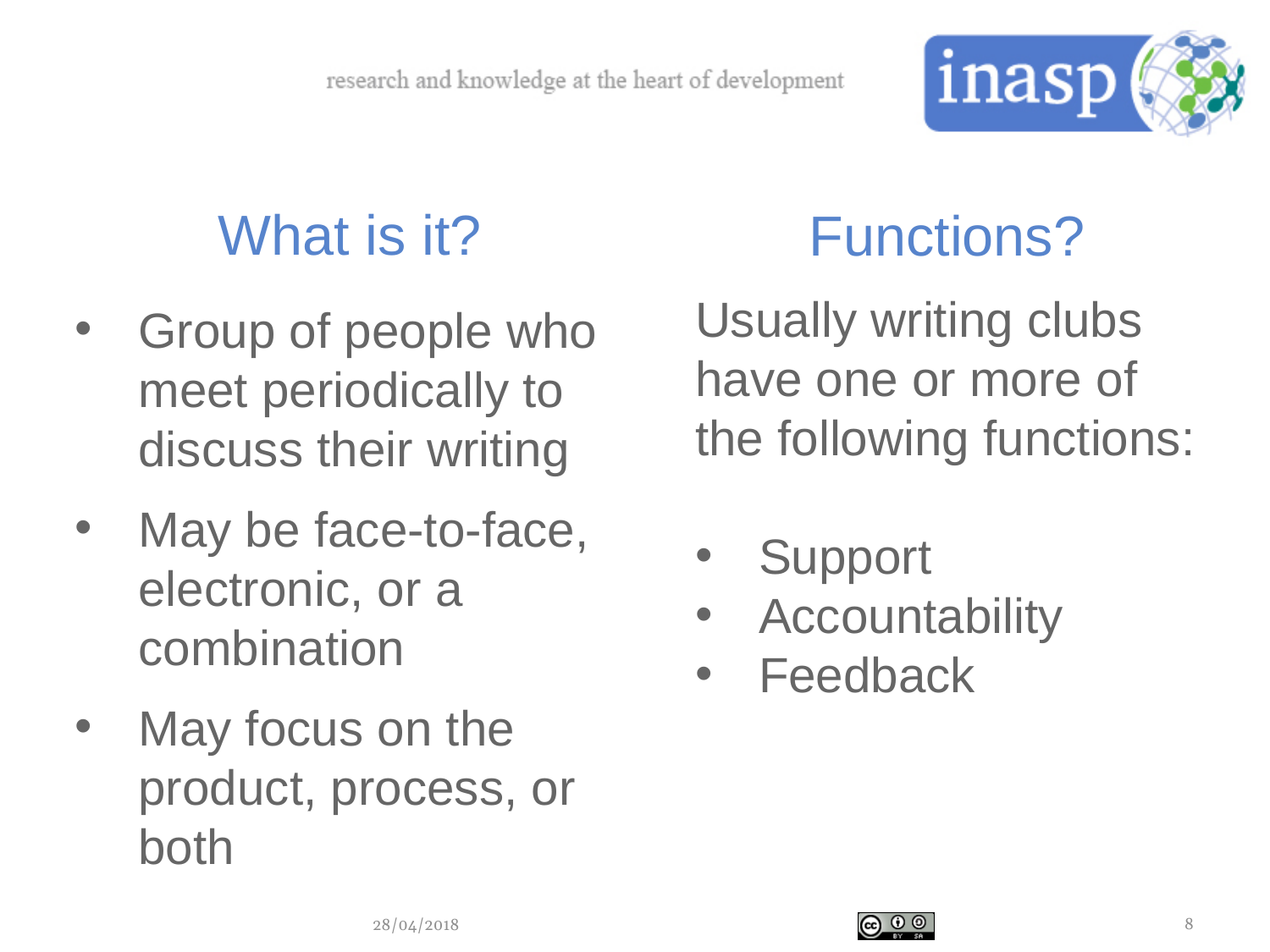

What is it?

Group of people who meet periodically to discuss their writing
May be face-to-face, electronic, or a combination
May focus on the product, process, or both

Functions?

Usually writing clubs have one or more of the following functions:

Support
Accountability
Feedback

28/04/2018

8